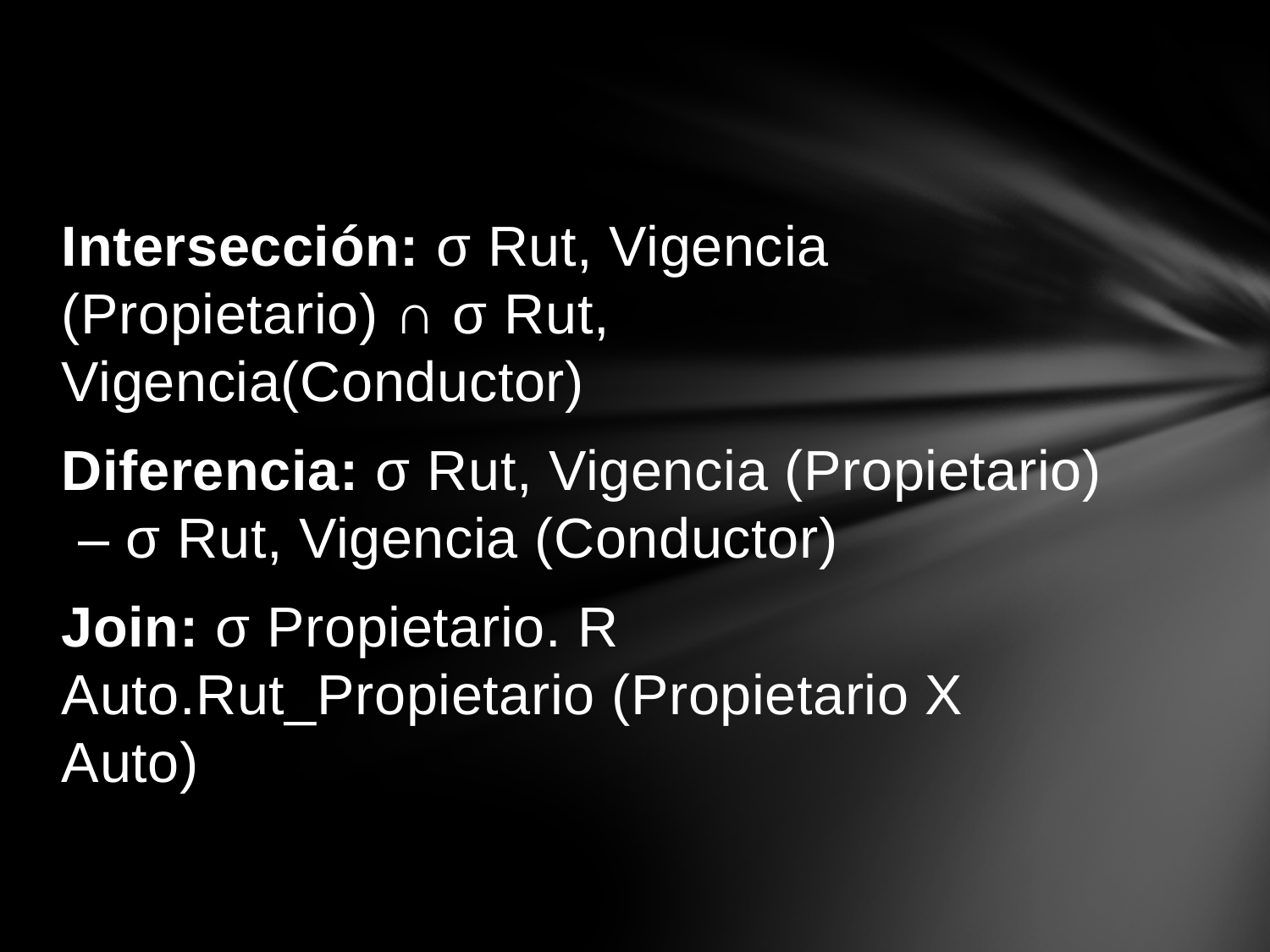

Intersección: σ Rut, Vigencia (Propietario) ∩ σ Rut, Vigencia(Conductor)
Diferencia: σ Rut, Vigencia (Propietario)  – σ Rut, Vigencia (Conductor)
Join: σ Propietario. R Auto.Rut_Propietario (Propietario X Auto)